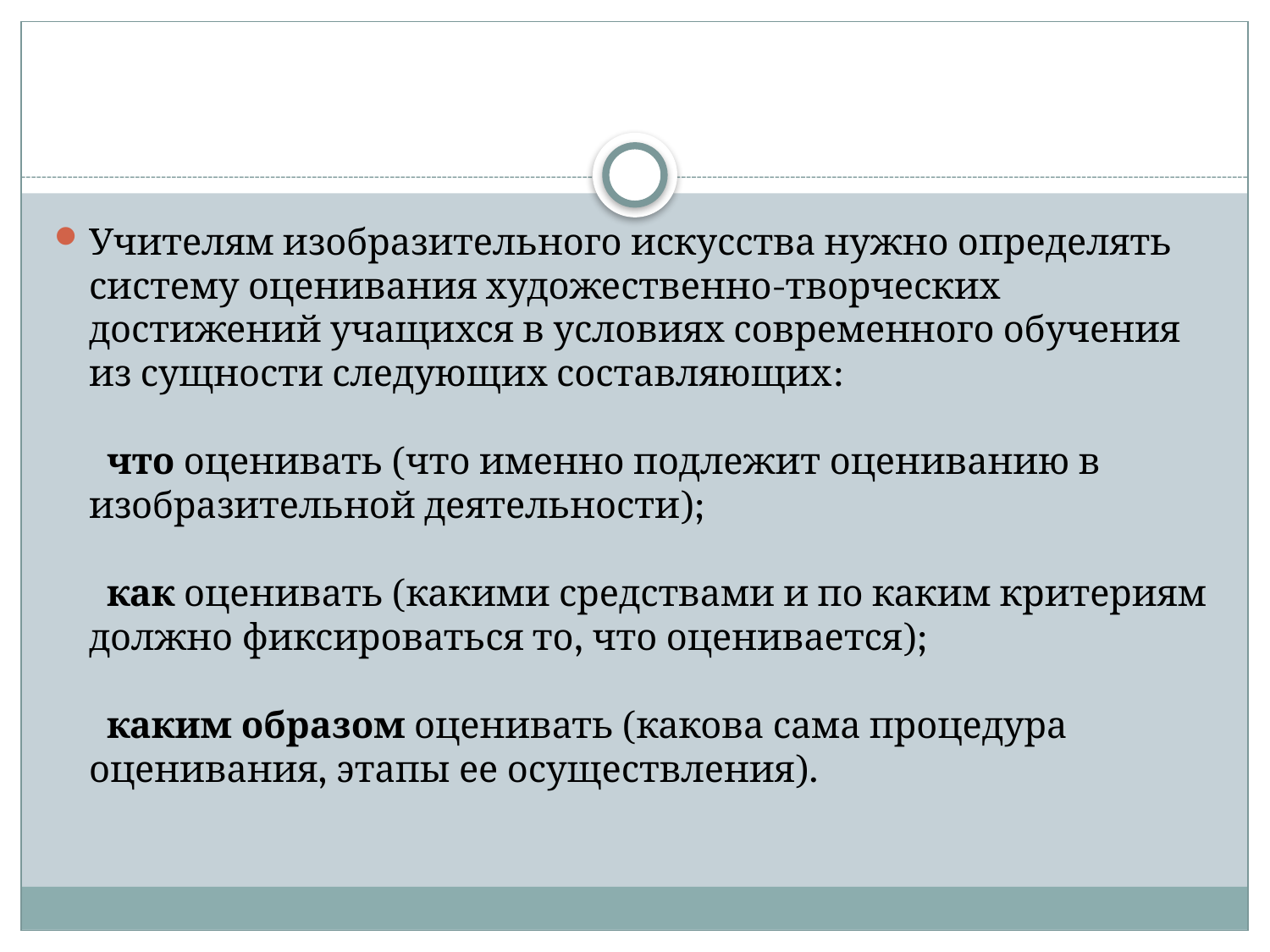

#
Учителям изобразительного искусства нужно определять систему оценивания художественно-творческих достижений учащихся в условиях современного обучения из сущности следующих составляющих:
  что оценивать (что именно подлежит оцениванию в изобразительной деятельности);
  как оценивать (какими средствами и по каким критериям должно фиксироваться то, что оценивается);
  каким образом оценивать (какова сама процедура оценивания, этапы ее осуществления).